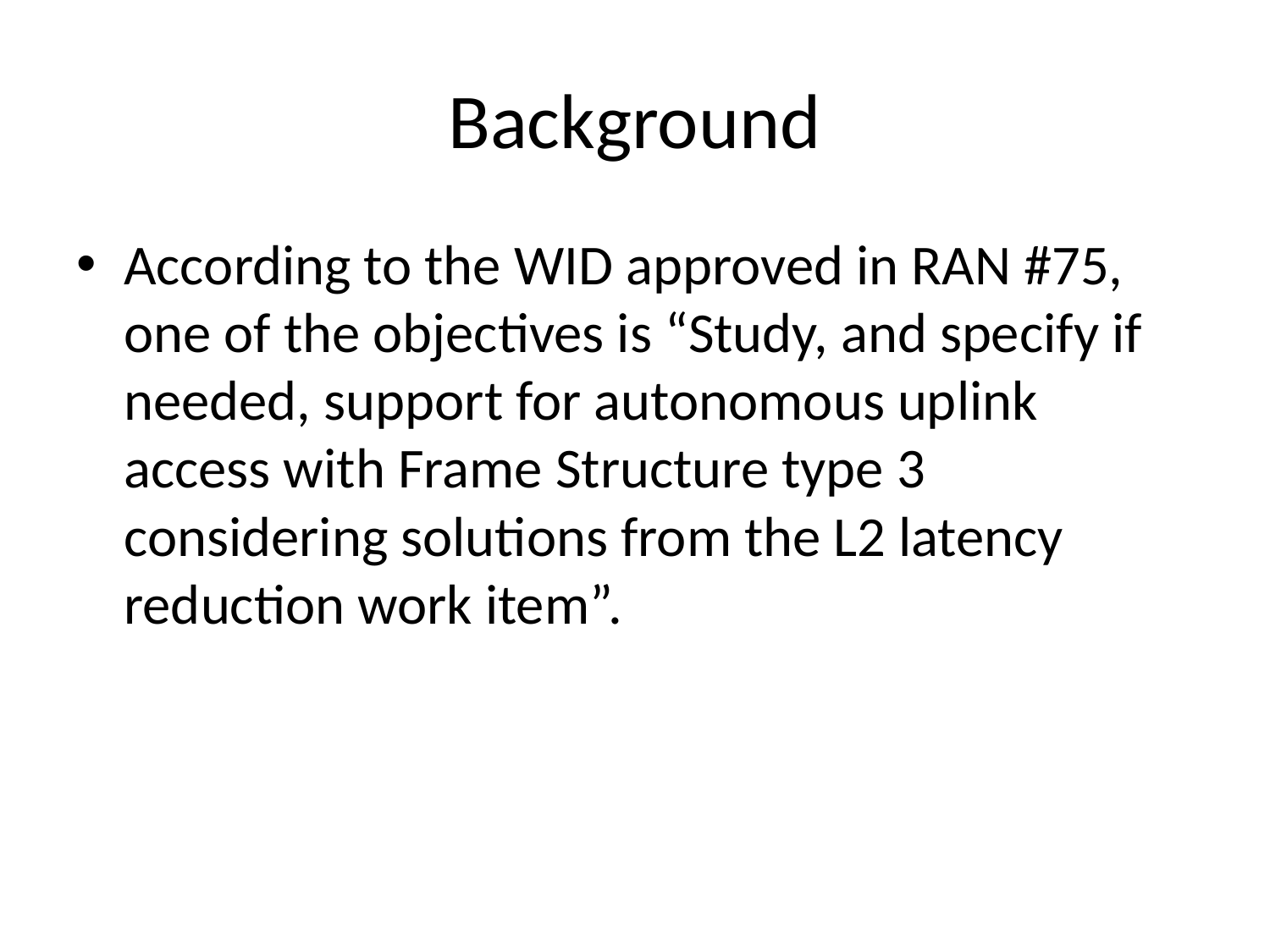

# Background
According to the WID approved in RAN #75, one of the objectives is “Study, and specify if needed, support for autonomous uplink access with Frame Structure type 3 considering solutions from the L2 latency reduction work item”.